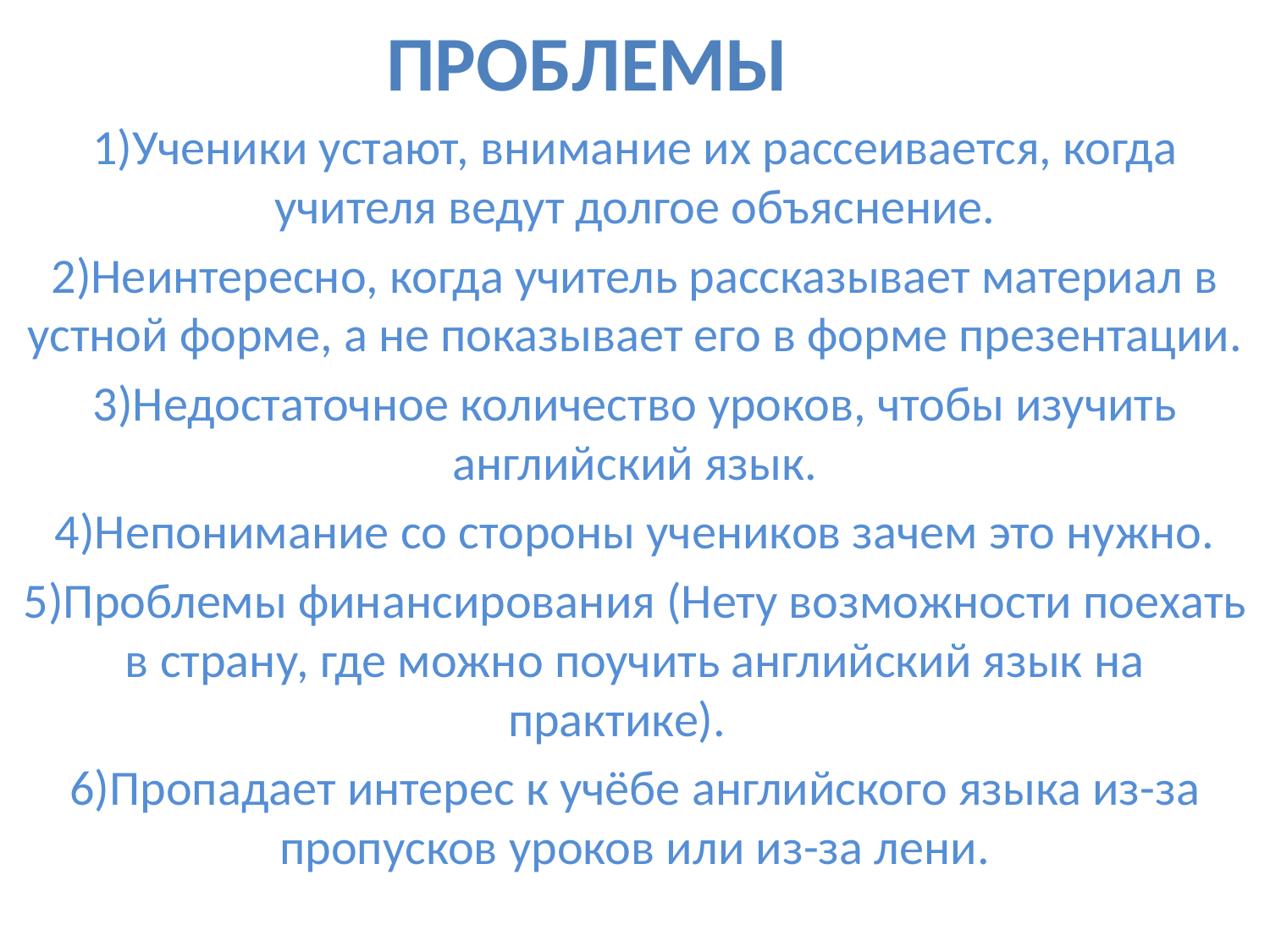

# Проблемы
1)Ученики устают, внимание их рассеивается, когда учителя ведут долгое объяснение.
2)Неинтересно, когда учитель рассказывает материал в устной форме, а не показывает его в форме презентации.
3)Недостаточное количество уроков, чтобы изучить английский язык.
4)Непонимание со стороны учеников зачем это нужно.
5)Проблемы финансирования (Нету возможности поехать в страну, где можно поучить английский язык на практике).
6)Пропадает интерес к учёбе английского языка из-за пропусков уроков или из-за лени.